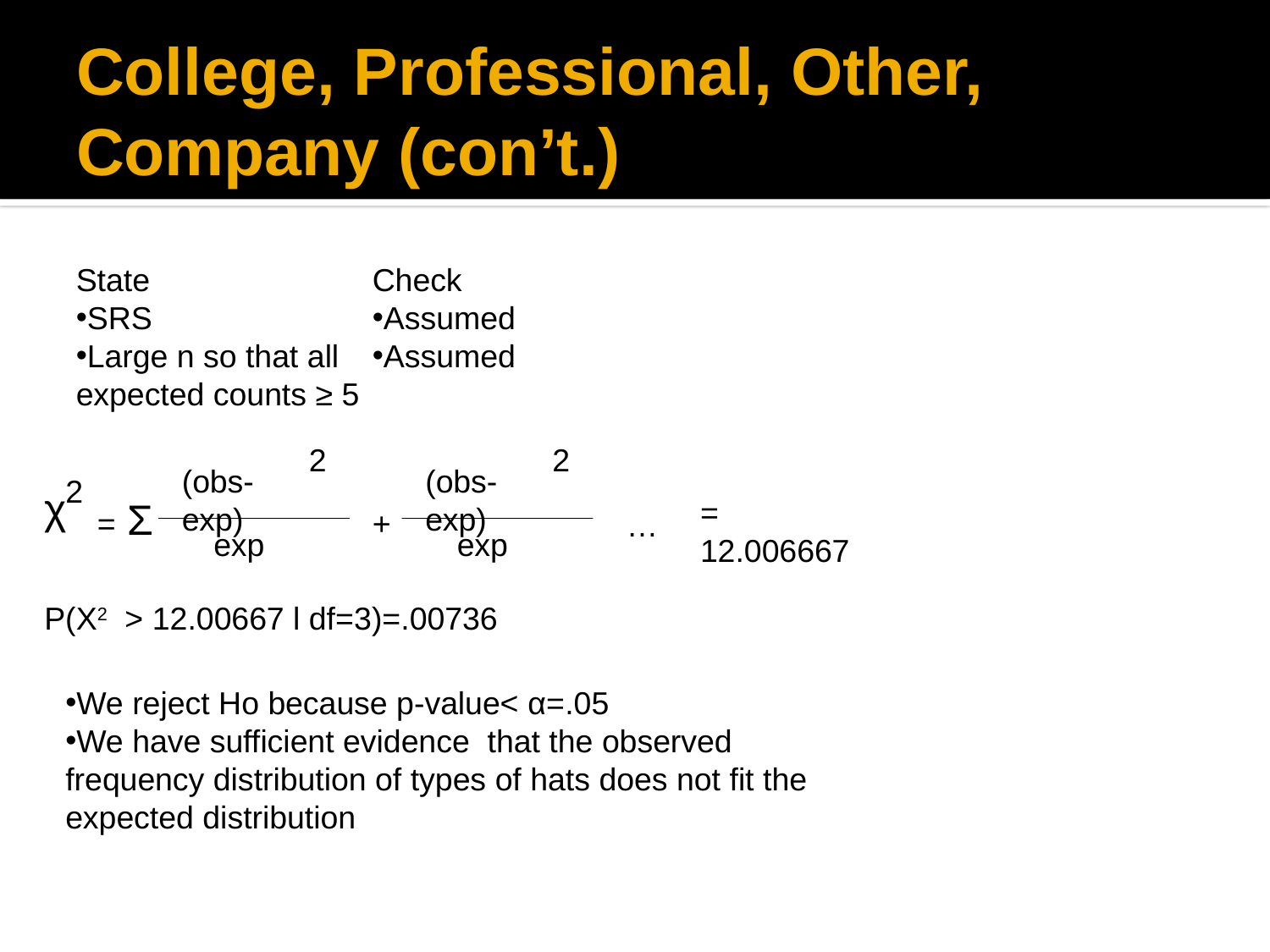

# College, Professional, Other, Company (con’t.)
State
SRS
Large n so that all expected counts ≥ 5
Check
Assumed
Assumed
2
(obs-exp)
exp
2
(obs-exp)
exp
2
χ
= Σ
= 12.006667
+
…
P(Χ2  > 12.00667 l df=3)=.00736
We reject Ho because p-value< α=.05
We have sufficient evidence  that the observed frequency distribution of types of hats does not fit the expected distribution